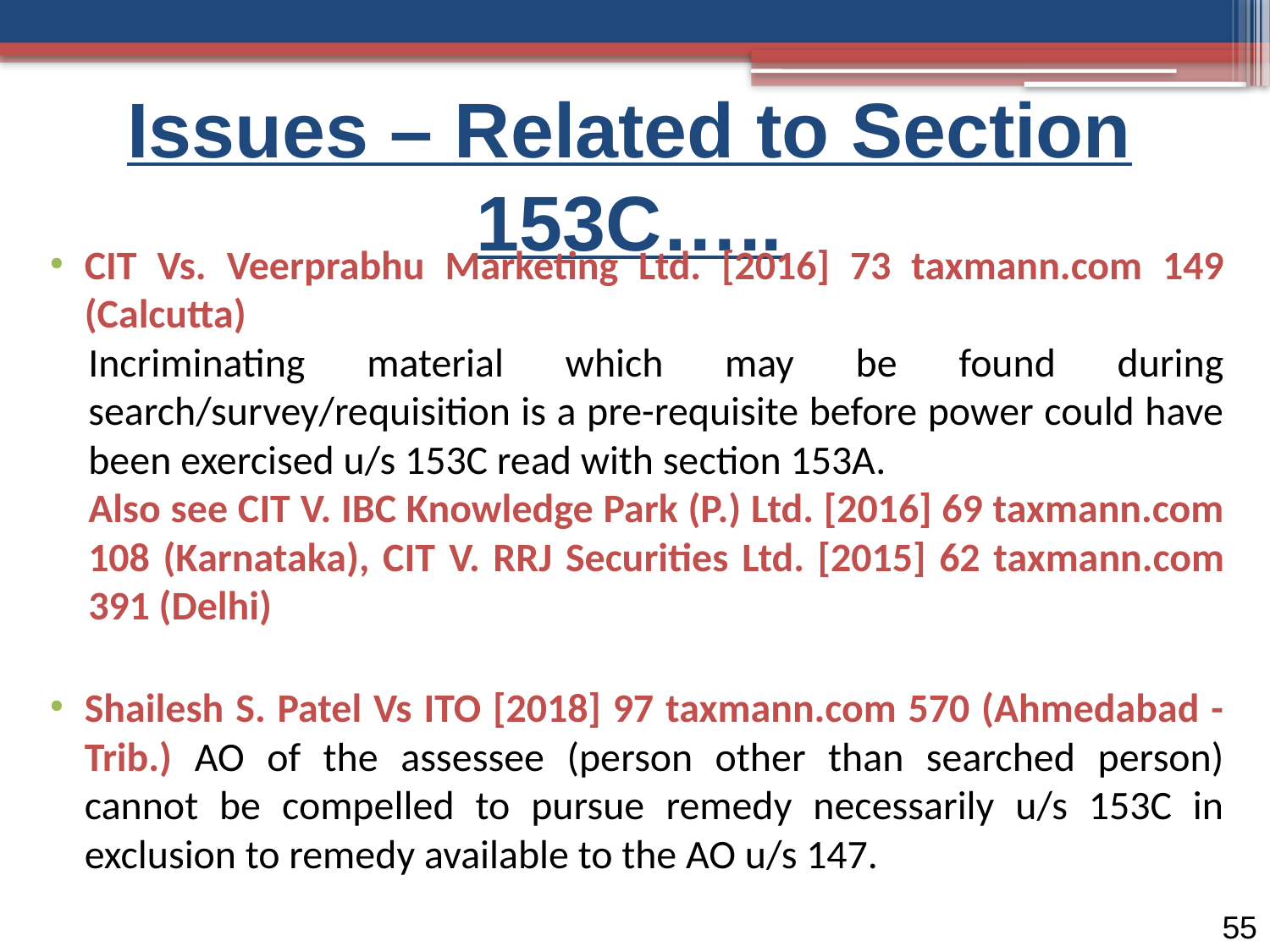

Issues – Related to Section 153C…..
CIT Vs. Veerprabhu Marketing Ltd. [2016] 73 taxmann.com 149 (Calcutta)
Incriminating material which may be found during search/survey/requisition is a pre-requisite before power could have been exercised u/s 153C read with section 153A.
Also see CIT V. IBC Knowledge Park (P.) Ltd. [2016] 69 taxmann.com 108 (Karnataka), CIT V. RRJ Securities Ltd. [2015] 62 taxmann.com 391 (Delhi)

Shailesh S. Patel Vs ITO [2018] 97 taxmann.com 570 (Ahmedabad - Trib.) AO of the assessee (person other than searched person) cannot be compelled to pursue remedy necessarily u/s 153C in exclusion to remedy available to the AO u/s 147.
55